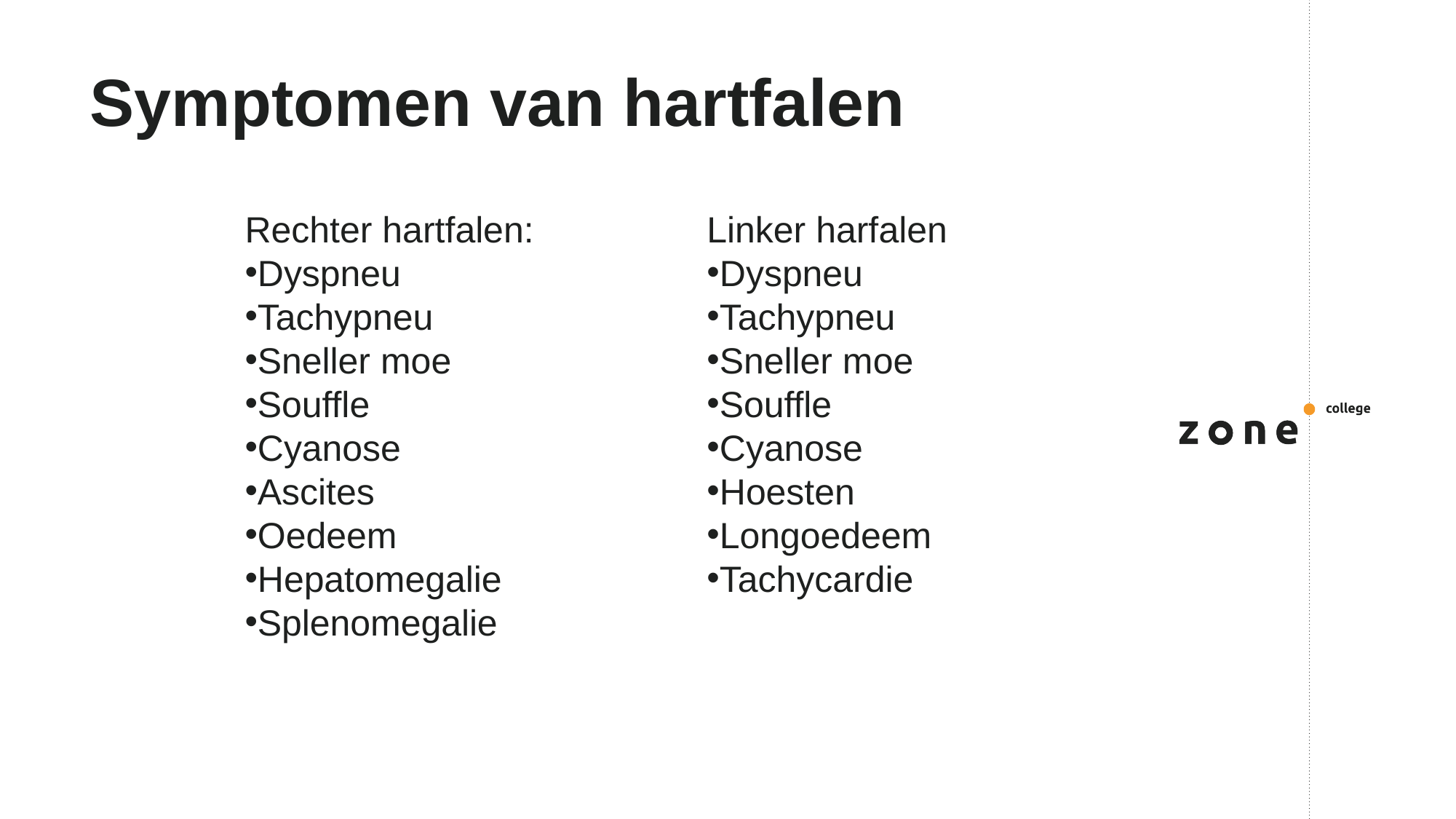

# Symptomen van hartfalen
Rechter hartfalen:
Dyspneu
Tachypneu
Sneller moe
Souffle
Cyanose
Ascites
Oedeem
Hepatomegalie
Splenomegalie

Linker harfalen
Dyspneu
Tachypneu
Sneller moe
Souffle
Cyanose
Hoesten
Longoedeem
Tachycardie